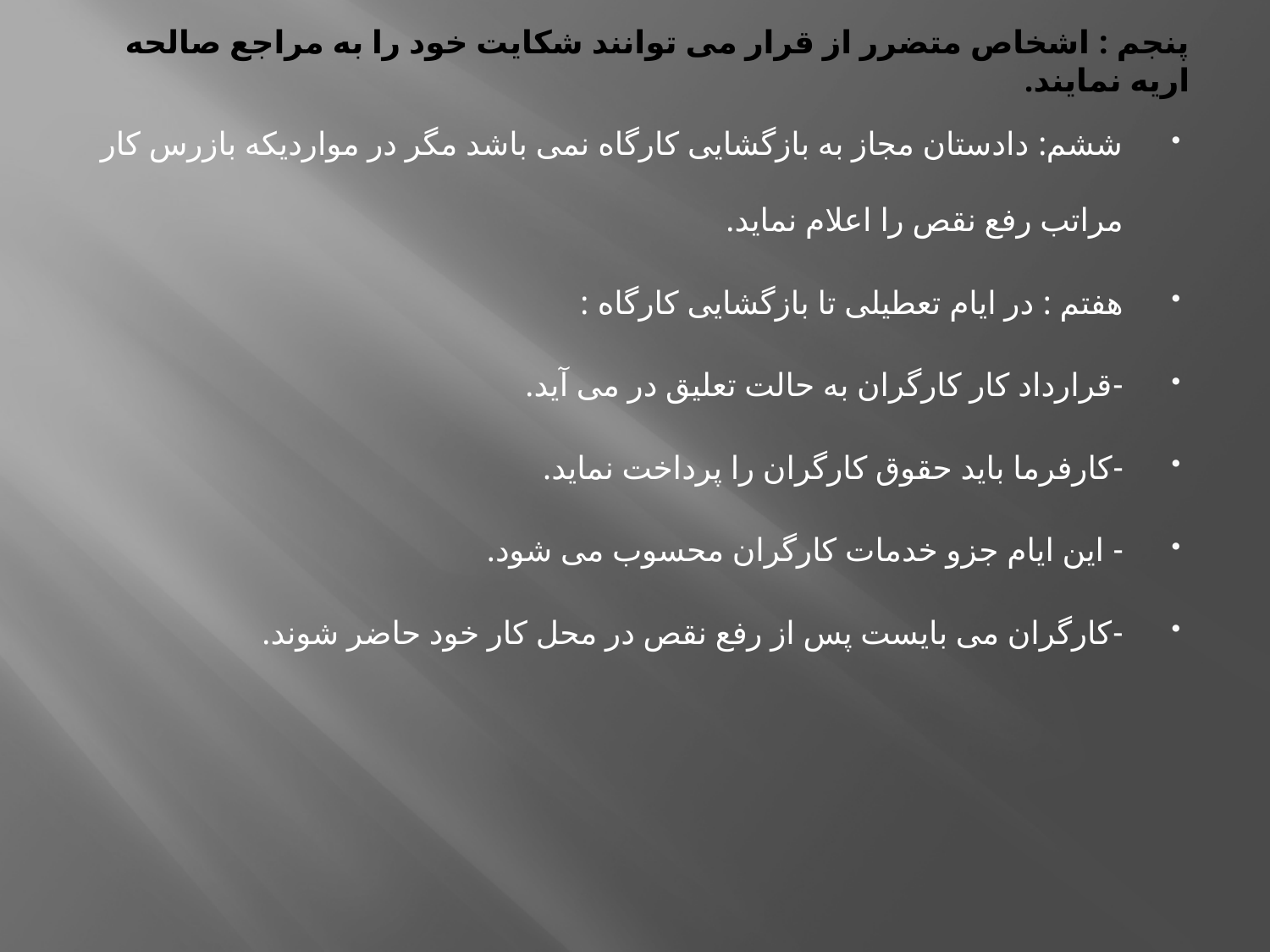

# پنجم : اشخاص متضرر از قرار می توانند شکایت خود را به مراجع صالحه اریه نمایند.
ششم: دادستان مجاز به بازگشایی کارگاه نمی باشد مگر در مواردیکه بازرس کار مراتب رفع نقص را اعلام نماید.
هفتم : در ایام تعطیلی تا بازگشایی کارگاه :
-قرارداد کار کارگران به حالت تعلیق در می آید.
-کارفرما باید حقوق کارگران را پرداخت نماید.
- این ایام جزو خدمات کارگران محسوب می شود.
-کارگران می بایست پس از رفع نقص در محل کار خود حاضر شوند.